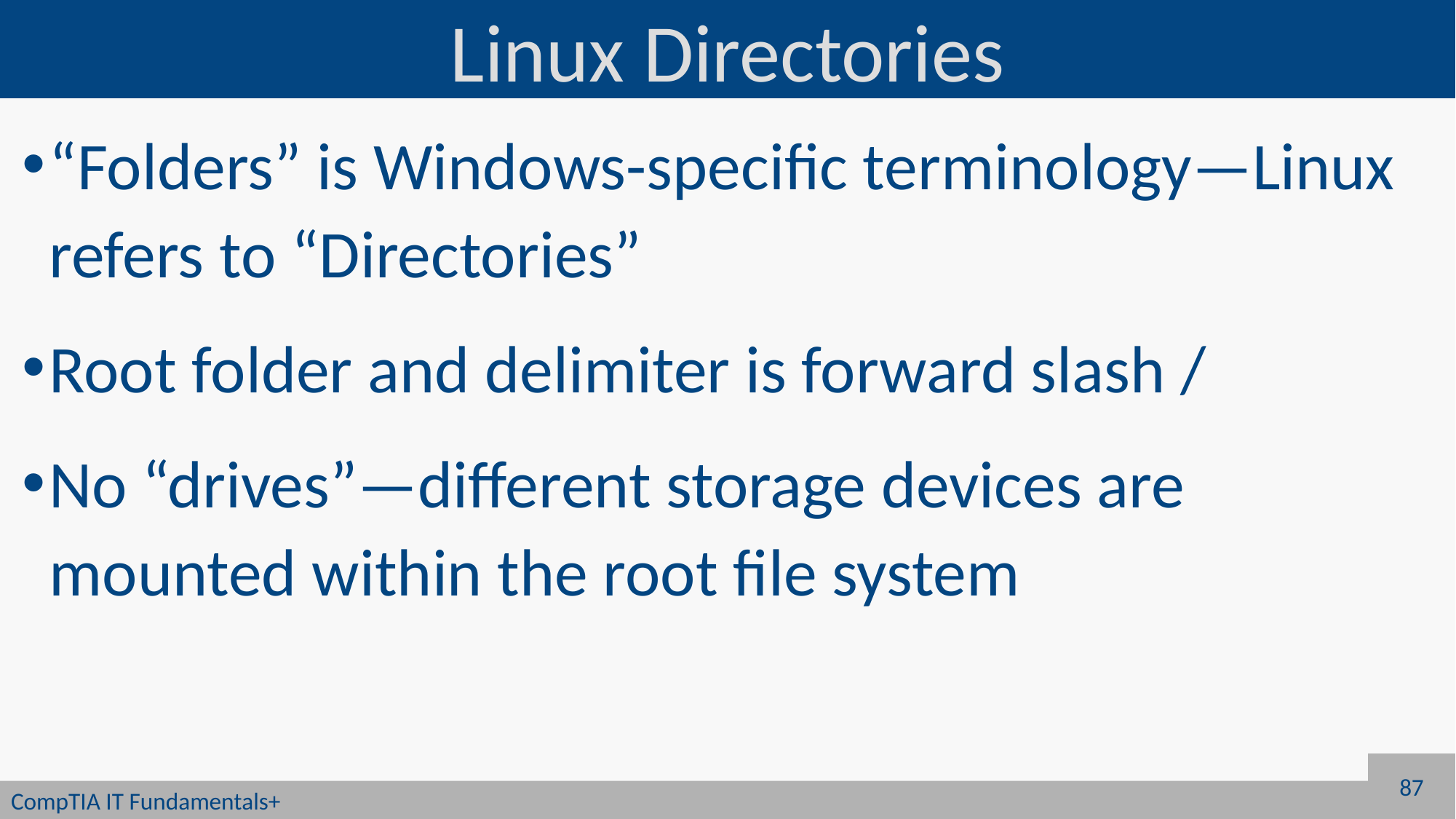

# Linux Directories
“Folders” is Windows-specific terminology—Linux refers to “Directories”
Root folder and delimiter is forward slash /
No “drives”—different storage devices are mounted within the root file system
87
CompTIA IT Fundamentals+